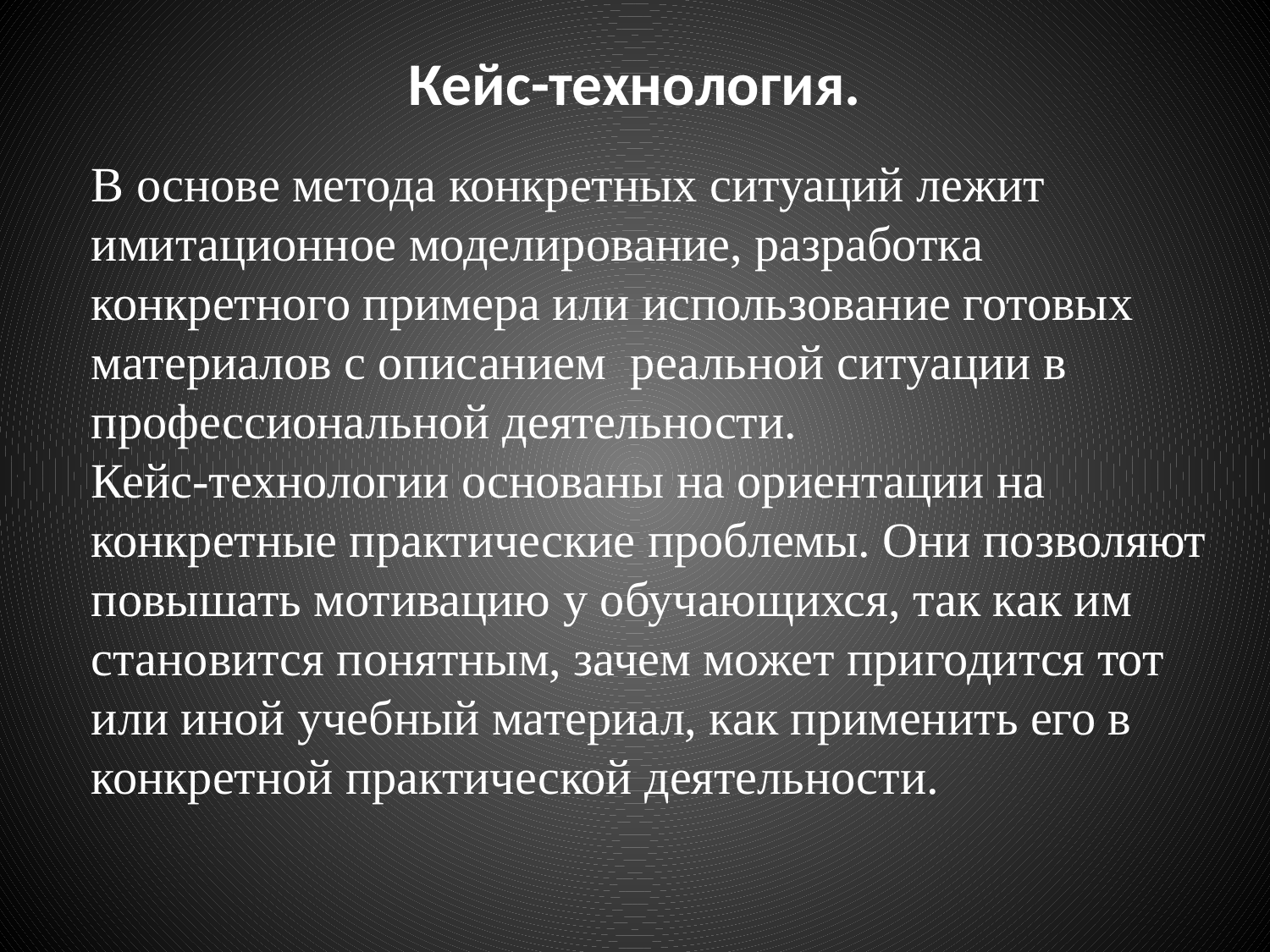

# Кейс-технология.
В основе метода конкретных ситуаций лежит имитационное моделирование, разработка конкретного примера или использование готовых материалов с описанием  реальной ситуации в профессиональной деятельности.
Кейс-технологии основаны на ориентации на конкретные практические проблемы. Они позволяют повышать мотивацию у обучающихся, так как им становится понятным, зачем может пригодится тот или иной учебный материал, как применить его в конкретной практической деятельности.